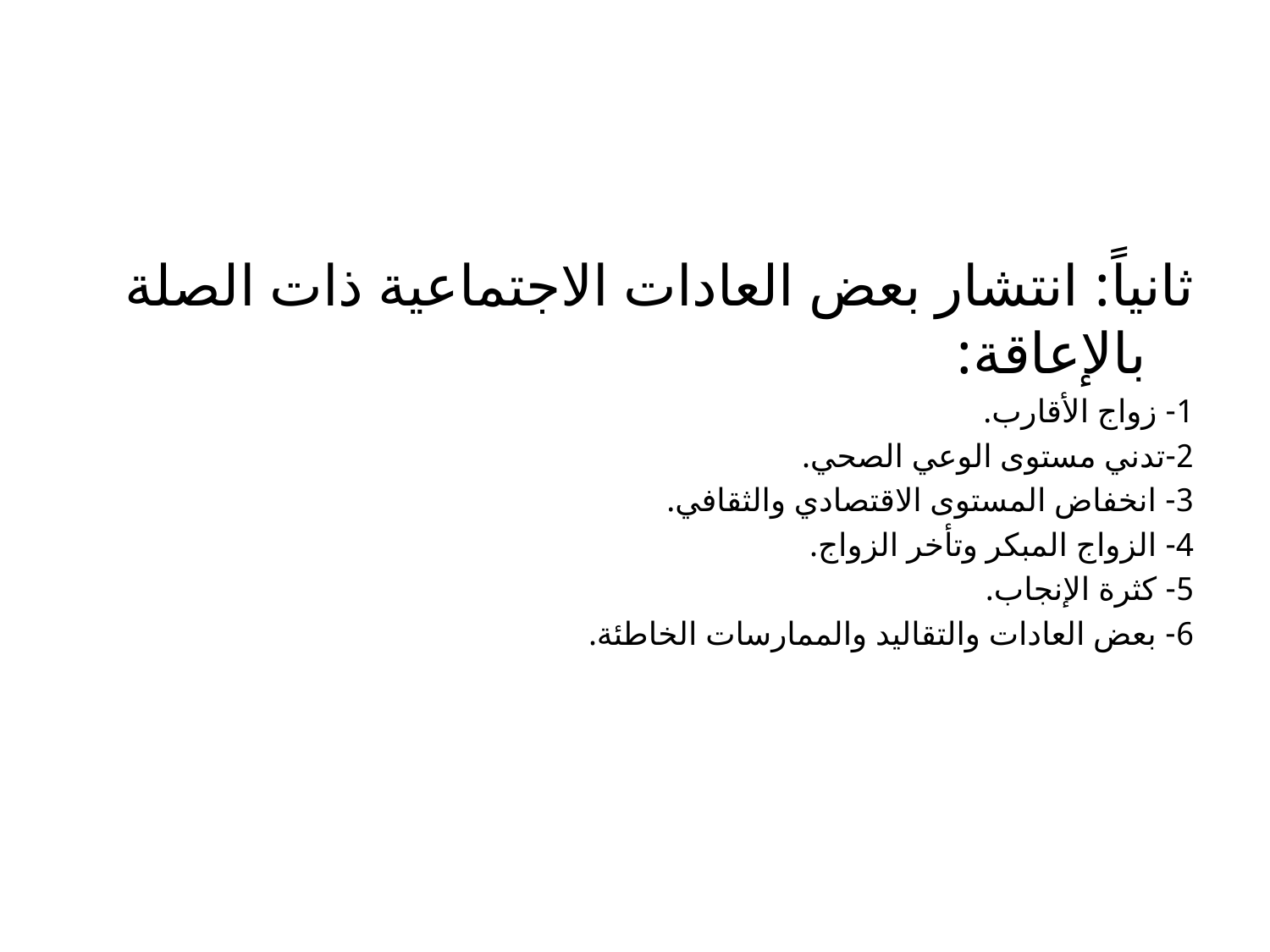

#

ثانياً: انتشار بعض العادات الاجتماعية ذات الصلة بالإعاقة:
1- زواج الأقارب.
2-تدني مستوى الوعي الصحي.
3- انخفاض المستوى الاقتصادي والثقافي.
4- الزواج المبكر وتأخر الزواج.
5- كثرة الإنجاب.
6- بعض العادات والتقاليد والممارسات الخاطئة.